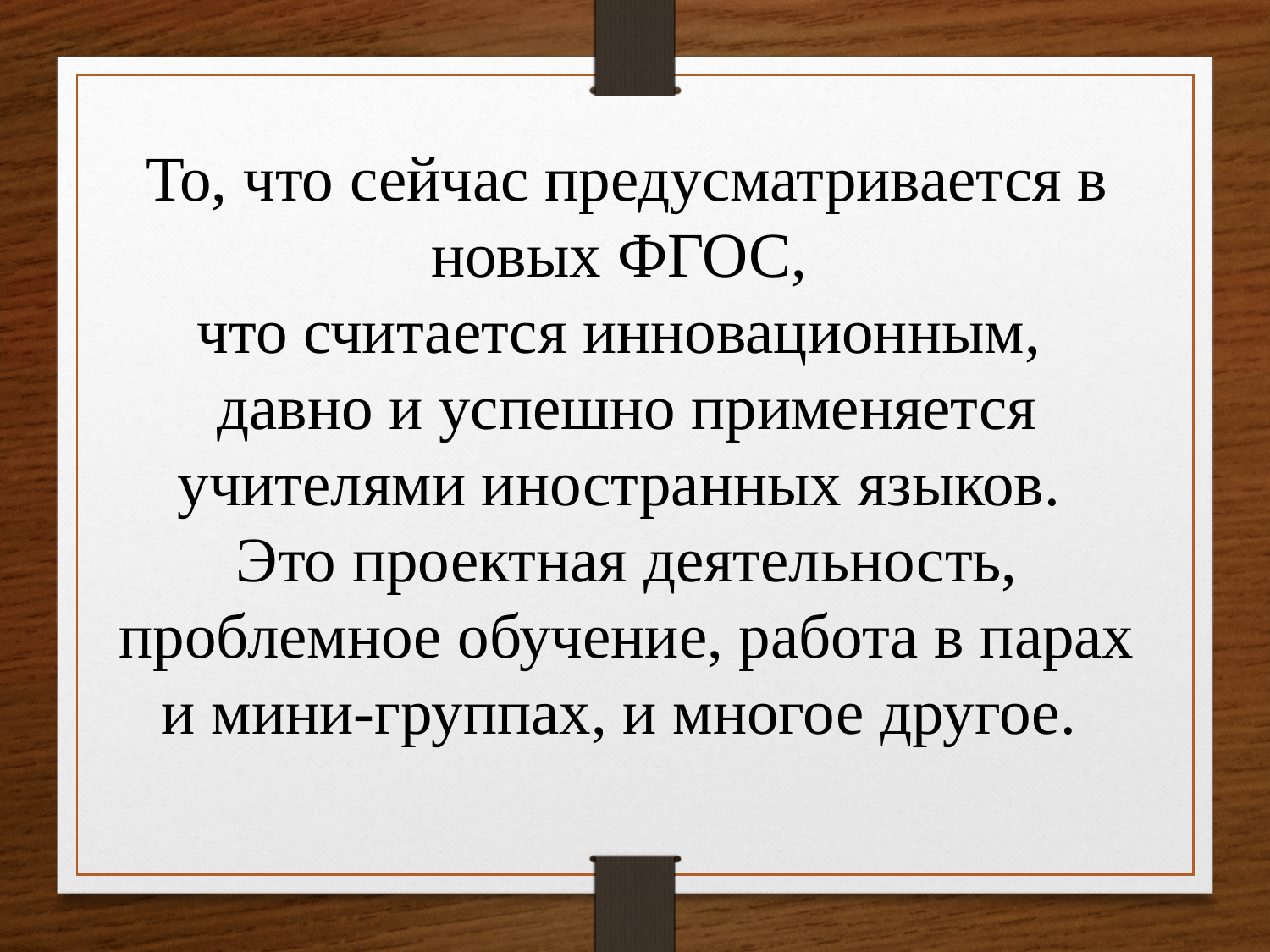

То, что сейчас предусматривается в новых ФГОС,
что считается инновационным,
давно и успешно применяется учителями иностранных языков.
Это проектная деятельность, проблемное обучение, работа в парах и мини-группах, и многое другое.